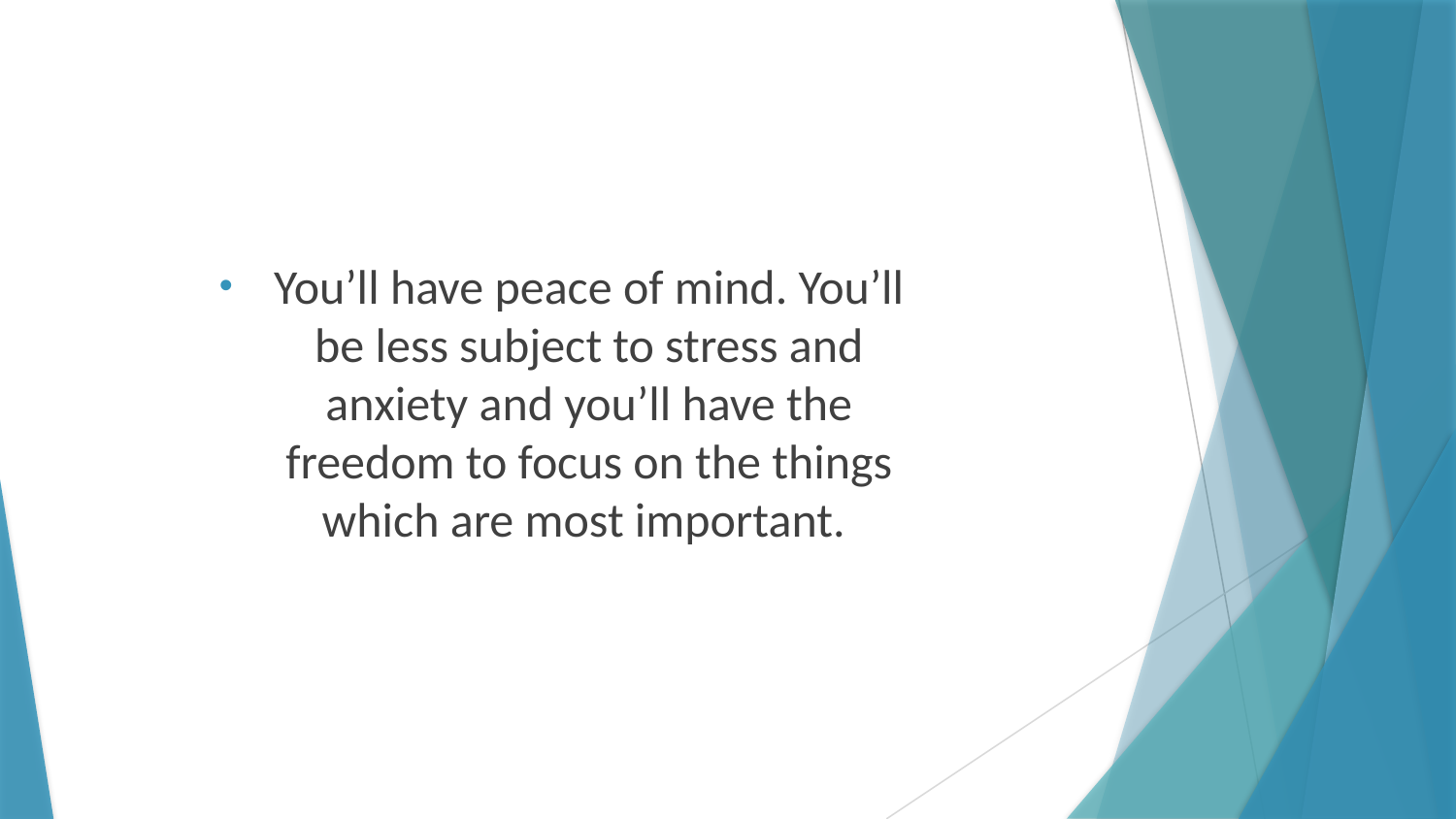

You’ll have peace of mind. You’ll be less subject to stress and anxiety and you’ll have the freedom to focus on the things which are most important.